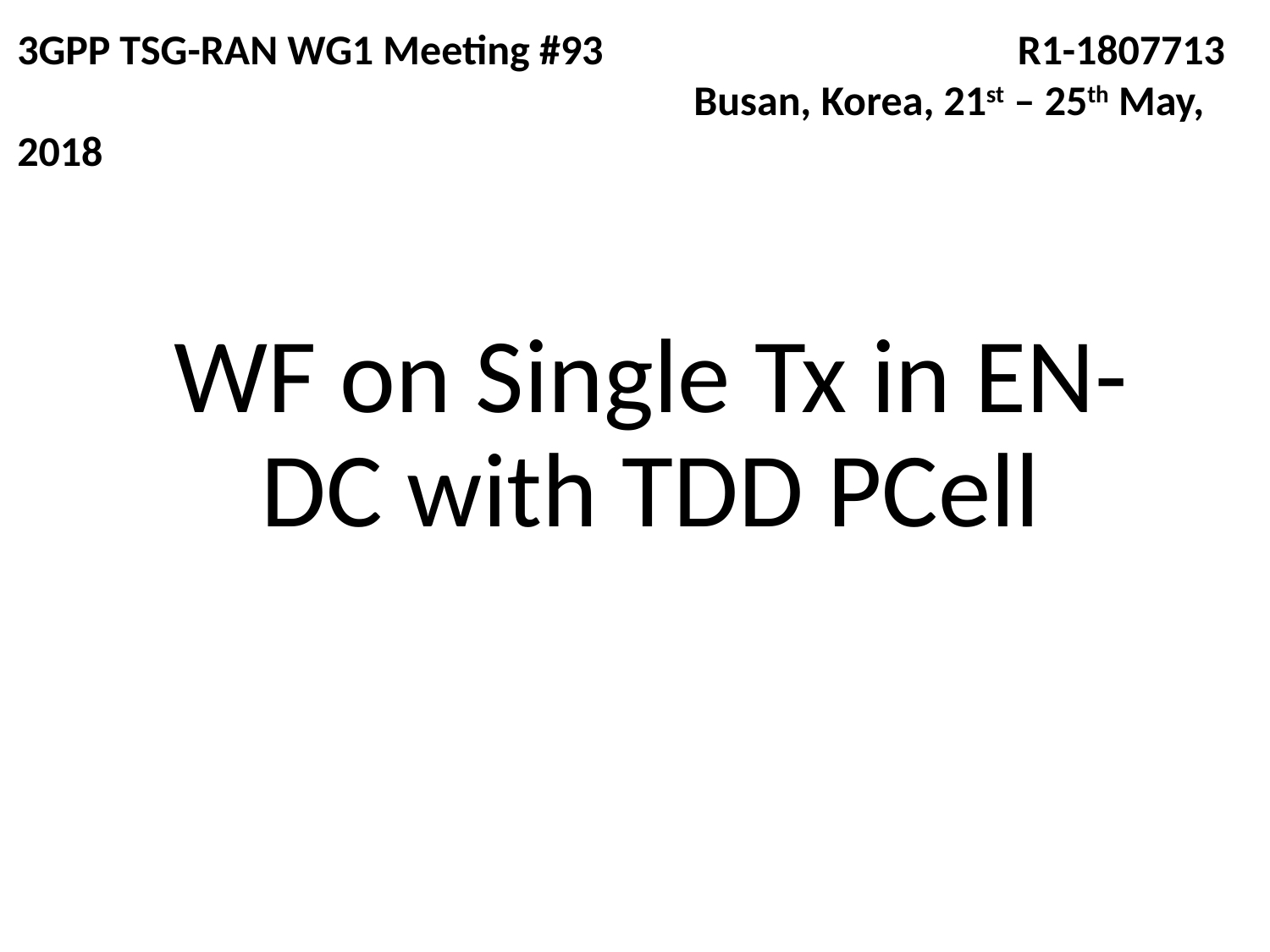

3GPP TSG-RAN WG1 Meeting #93 		                         R1-1807713                                                                         Busan, Korea, 21st – 25th May, 2018
# WF on Single Tx in EN-DC with TDD PCell